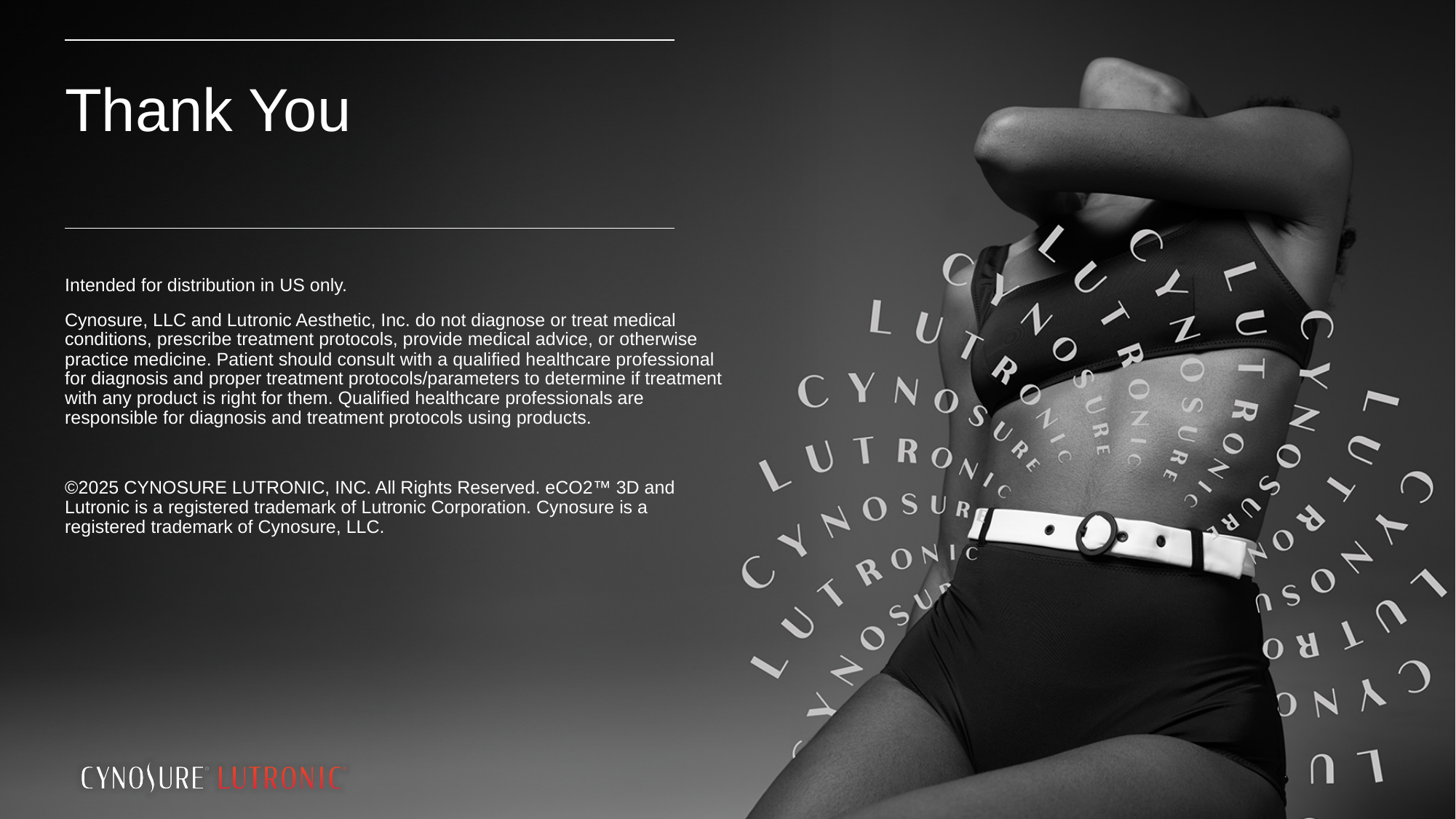

# Thank You
Intended for distribution in US only.
Cynosure, LLC and Lutronic Aesthetic, Inc. do not diagnose or treat medical conditions, prescribe treatment protocols, provide medical advice, or otherwise practice medicine. Patient should consult with a qualified healthcare professional for diagnosis and proper treatment protocols/parameters to determine if treatment with any product is right for them. Qualified healthcare professionals are responsible for diagnosis and treatment protocols using products.

©2025 CYNOSURE LUTRONIC, INC. All Rights Reserved. eCO2™ 3D and Lutronic is a registered trademark of Lutronic Corporation. Cynosure is a registered trademark of Cynosure, LLC.